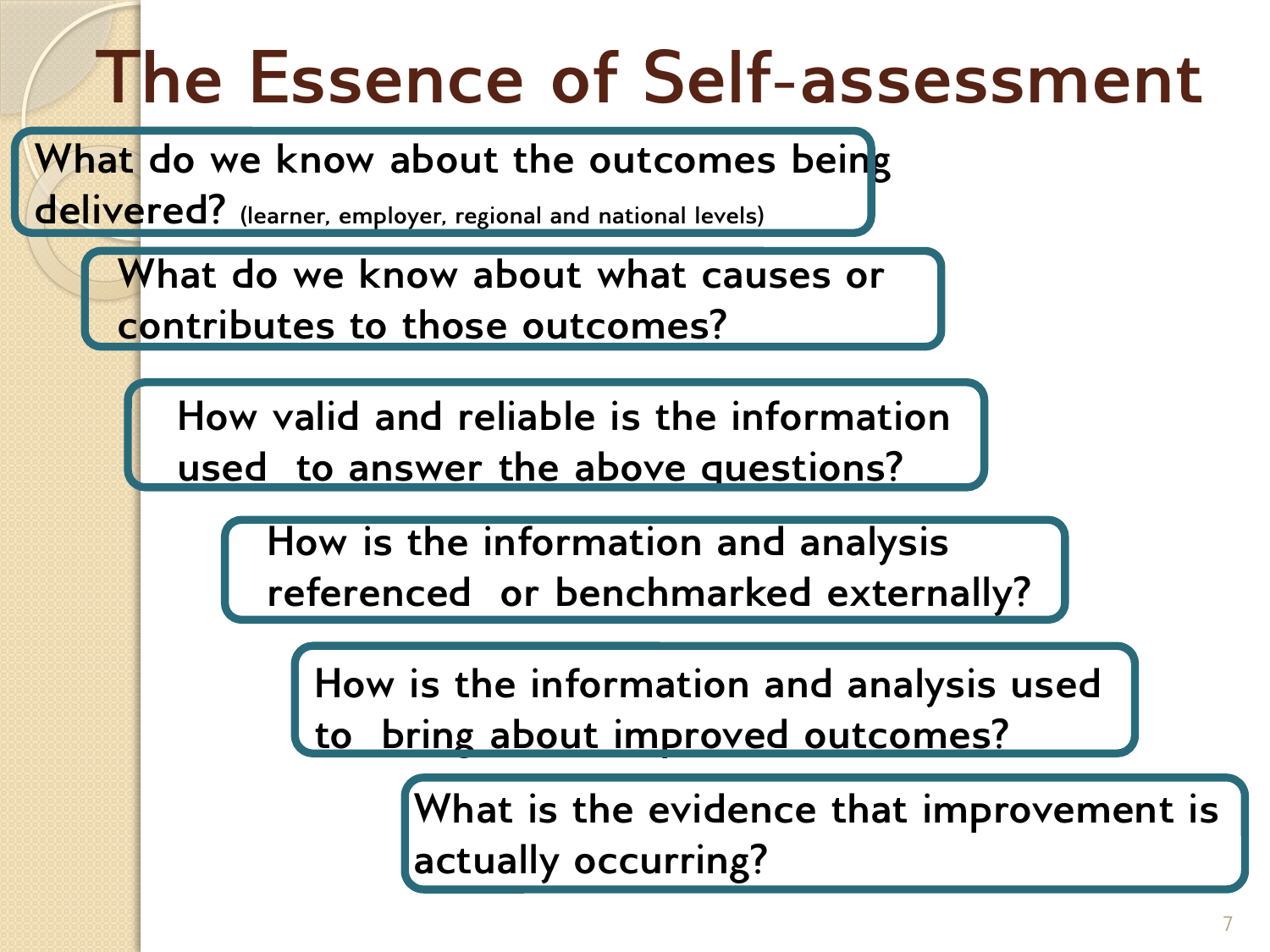

# The Essence of Self-assessment
What do we know about the outcomes being delivered? (learner, employer, regional and national levels)

What do we know about what causes or  contributes to those outcomes?

How valid and reliable is the information used  to answer the above questions?

How is the information and analysis referenced  or benchmarked externally?

How is the information and analysis used to  bring about improved outcomes?
What is the evidence that improvement is  actually occurring?

7